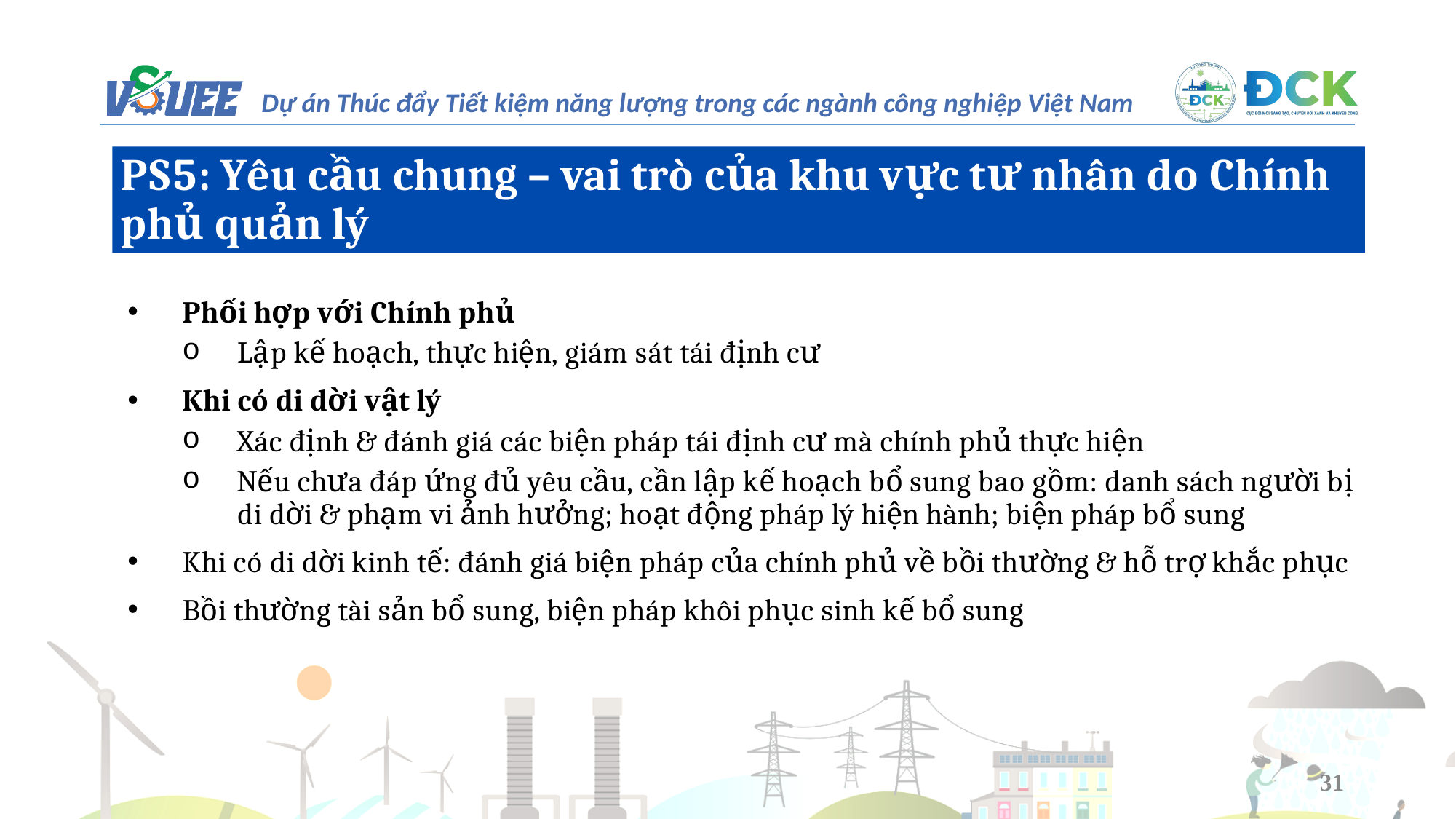

PS5: Yêu cầu chung – vai trò của khu vực tư nhân do Chính phủ quản lý
Phối hợp với Chính phủ
Lập kế hoạch, thực hiện, giám sát tái định cư
Khi có di dời vật lý
Xác định & đánh giá các biện pháp tái định cư mà chính phủ thực hiện
Nếu chưa đáp ứng đủ yêu cầu, cần lập kế hoạch bổ sung bao gồm: danh sách người bị di dời & phạm vi ảnh hưởng; hoạt động pháp lý hiện hành; biện pháp bổ sung
Khi có di dời kinh tế: đánh giá biện pháp của chính phủ về bồi thường & hỗ trợ khắc phục
Bồi thường tài sản bổ sung, biện pháp khôi phục sinh kế bổ sung
31